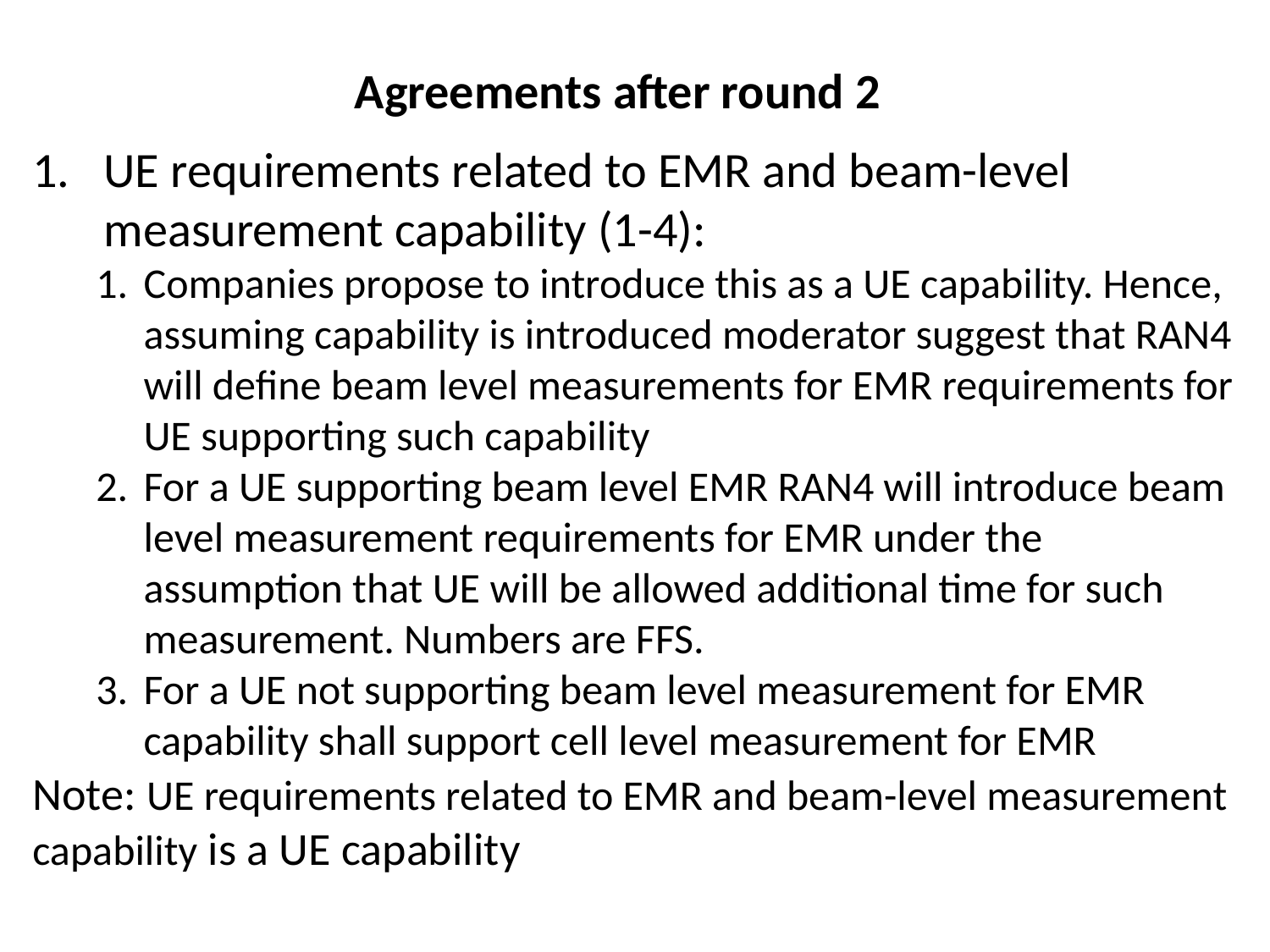

# Agreements after round 2
UE requirements related to EMR and beam-level measurement capability (1-4):
Companies propose to introduce this as a UE capability. Hence, assuming capability is introduced moderator suggest that RAN4 will define beam level measurements for EMR requirements for UE supporting such capability
For a UE supporting beam level EMR RAN4 will introduce beam level measurement requirements for EMR under the assumption that UE will be allowed additional time for such measurement. Numbers are FFS.
For a UE not supporting beam level measurement for EMR capability shall support cell level measurement for EMR
Note: UE requirements related to EMR and beam-level measurement capability is a UE capability